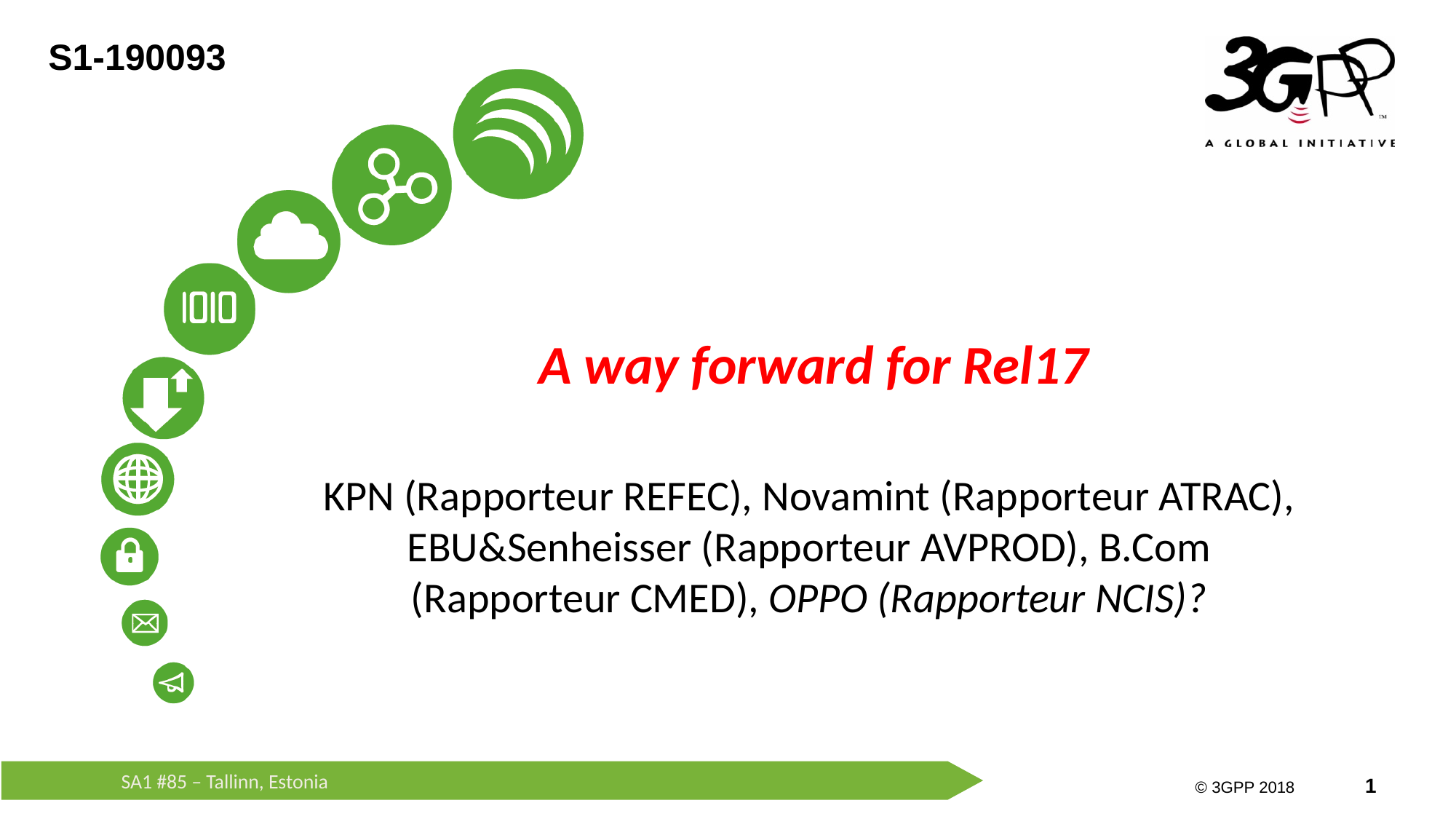

S1-190093
# A way forward for Rel17
KPN (Rapporteur REFEC), Novamint (Rapporteur ATRAC), EBU&Senheisser (Rapporteur AVPROD), B.Com (Rapporteur CMED), OPPO (Rapporteur NCIS)?